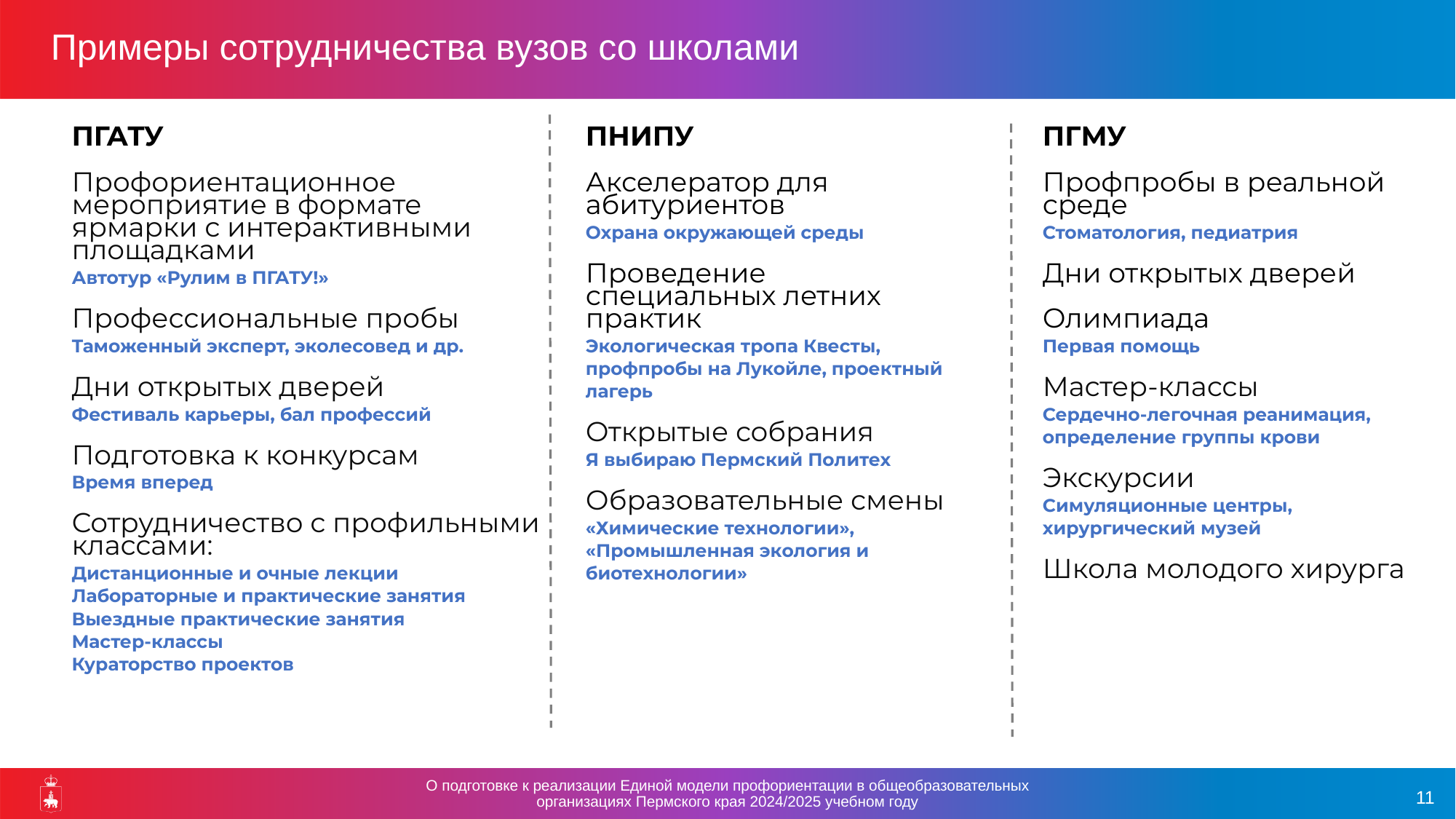

Примеры сотрудничества вузов со школами
ПГАТУ

Профориентационное мероприятие в формате ярмарки с интерактивными площадками
Автотур «Рулим в ПГАТУ!»

Профессиональные пробы
Таможенный эксперт, эколесовед и др.

Дни открытых дверей
Фестиваль карьеры, бал профессий

Подготовка к конкурсам
Время вперед
Сотрудничество с профильными классами:
Дистанционные и очные лекции
Лабораторные и практические занятия
Выездные практические занятия
Мастер-классы
Кураторство проектов

ПНИПУ
Акселератор для абитуриентов
Охрана окружающей среды
Проведение специальных летних практик
Экологическая тропа Квесты, профпробы на Лукойле, проектный лагерь

Открытые собрания
Я выбираю Пермский Политех

Образовательные смены
«Химические технологии», «Промышленная экология и биотехнологии»

ПГМУ

Профпробы в реальной среде
Стоматология, педиатрия

Дни открытых дверей
Олимпиада
Первая помощь

Мастер-классы
Сердечно-легочная реанимация, определение группы крови

Экскурсии
Симуляционные центры, хирургический музей

Школа молодого хирурга

О подготовке к реализации Единой модели профориентации в общеобразовательных организациях Пермского края 2024/2025 учебном году